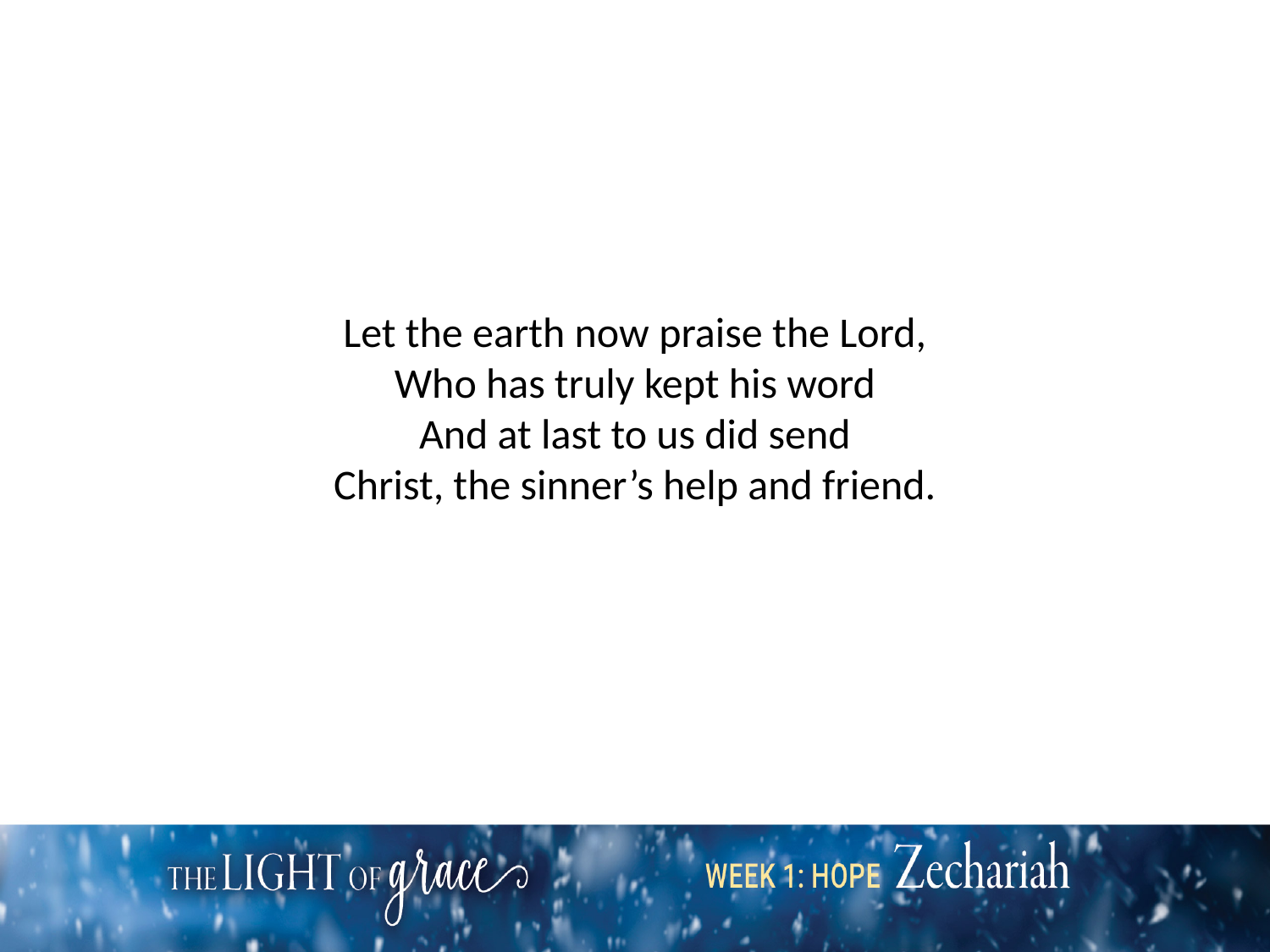

Let the earth now praise the Lord,
Who has truly kept his word
And at last to us did send
Christ, the sinner’s help and friend.